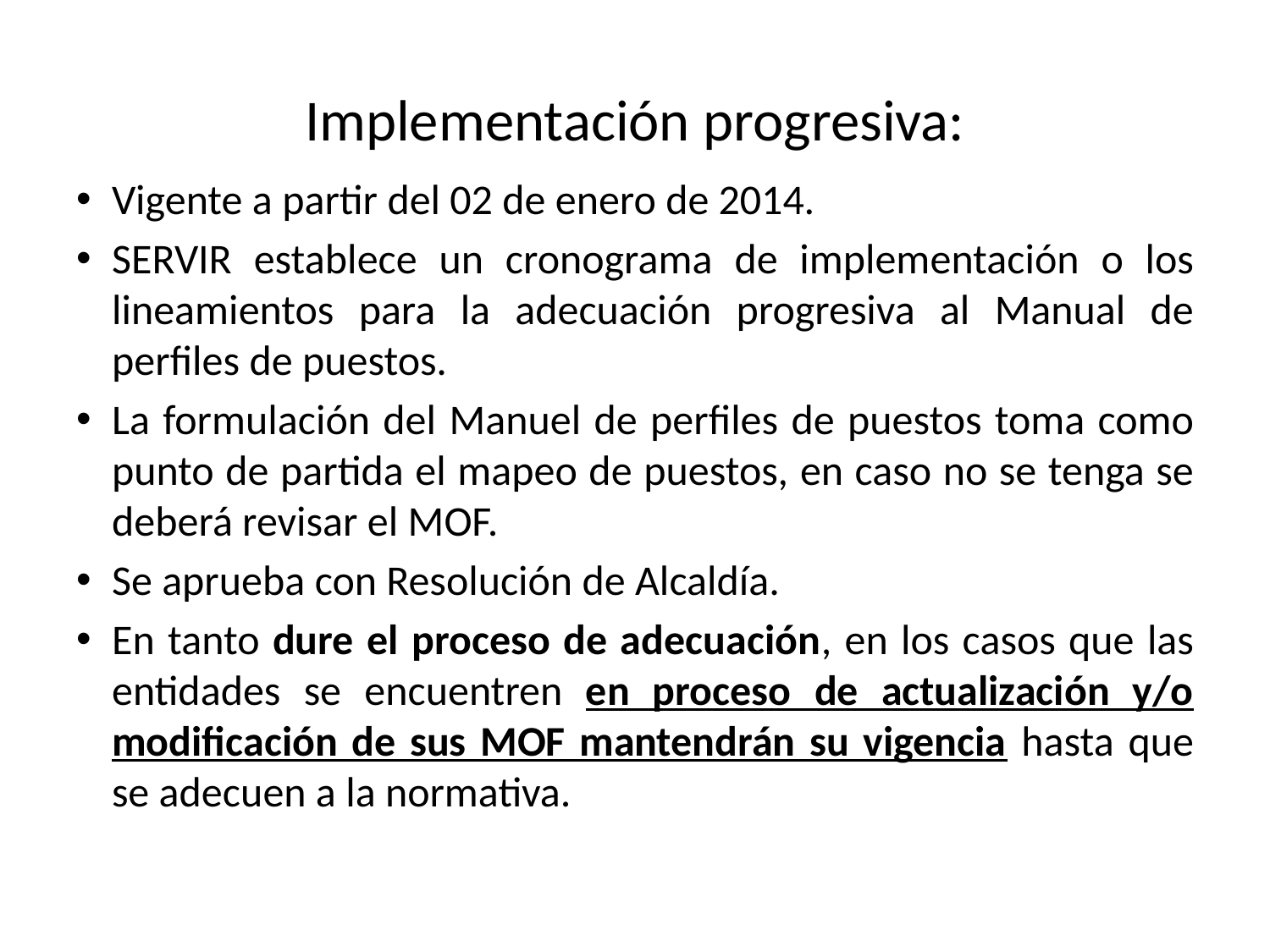

# Implementación progresiva:
Vigente a partir del 02 de enero de 2014.
SERVIR establece un cronograma de implementación o los lineamientos para la adecuación progresiva al Manual de perfiles de puestos.
La formulación del Manuel de perfiles de puestos toma como punto de partida el mapeo de puestos, en caso no se tenga se deberá revisar el MOF.
Se aprueba con Resolución de Alcaldía.
En tanto dure el proceso de adecuación, en los casos que las entidades se encuentren en proceso de actualización y/o modificación de sus MOF mantendrán su vigencia hasta que se adecuen a la normativa.